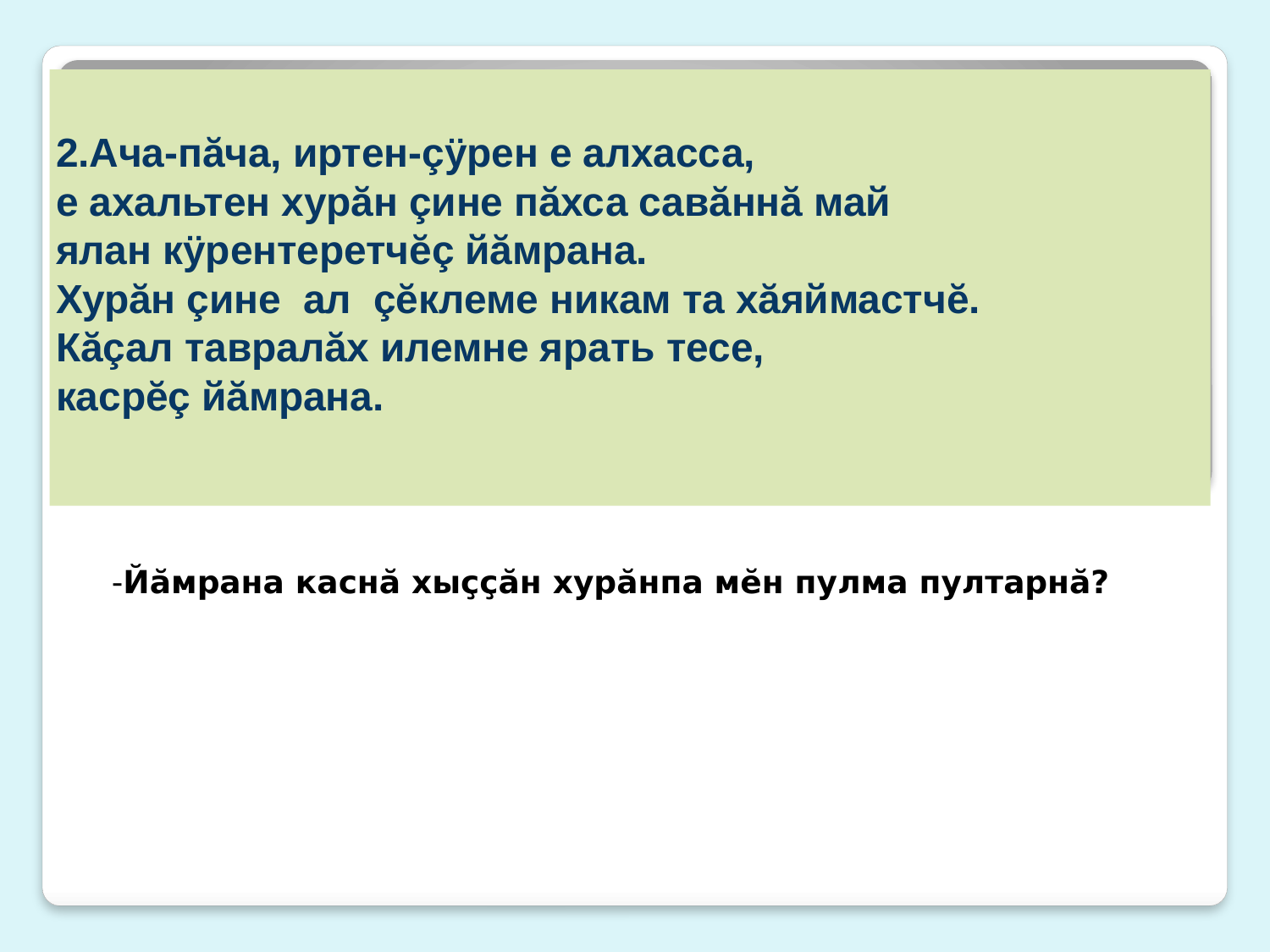

# 2.Ача-пăча, иртен-çÿрен е алхасса, е ахальтен хурăн çине пăхса савăннă май ялан кÿрентеретчĕç йăмрана. Хурăн çине  ал  çĕклеме никам та хăяймастчĕ. Кăçал тавралăх илемне ярать тесе, касрĕç йăмрана.
-Йăмрана каснă хыççăн хурăнпа мĕн пулма пултарнă?